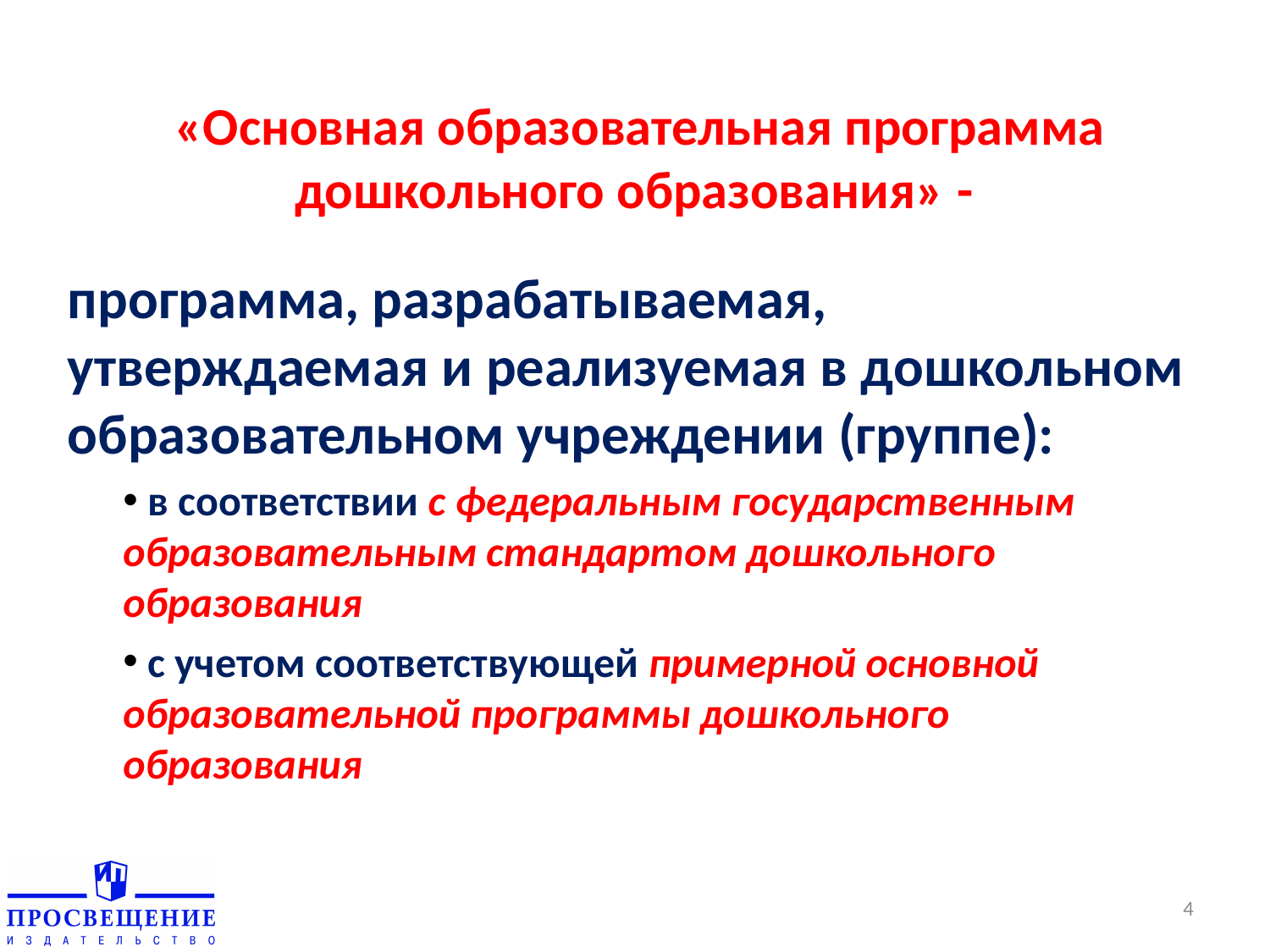

«Основная образовательная программа дошкольного образования» -
программа, разрабатываемая, утверждаемая и реализуемая в дошкольном образовательном учреждении (группе):
 в соответствии с федеральным государственным образовательным стандартом дошкольного образования
 с учетом соответствующей примерной основной образовательной программы дошкольного образования
4